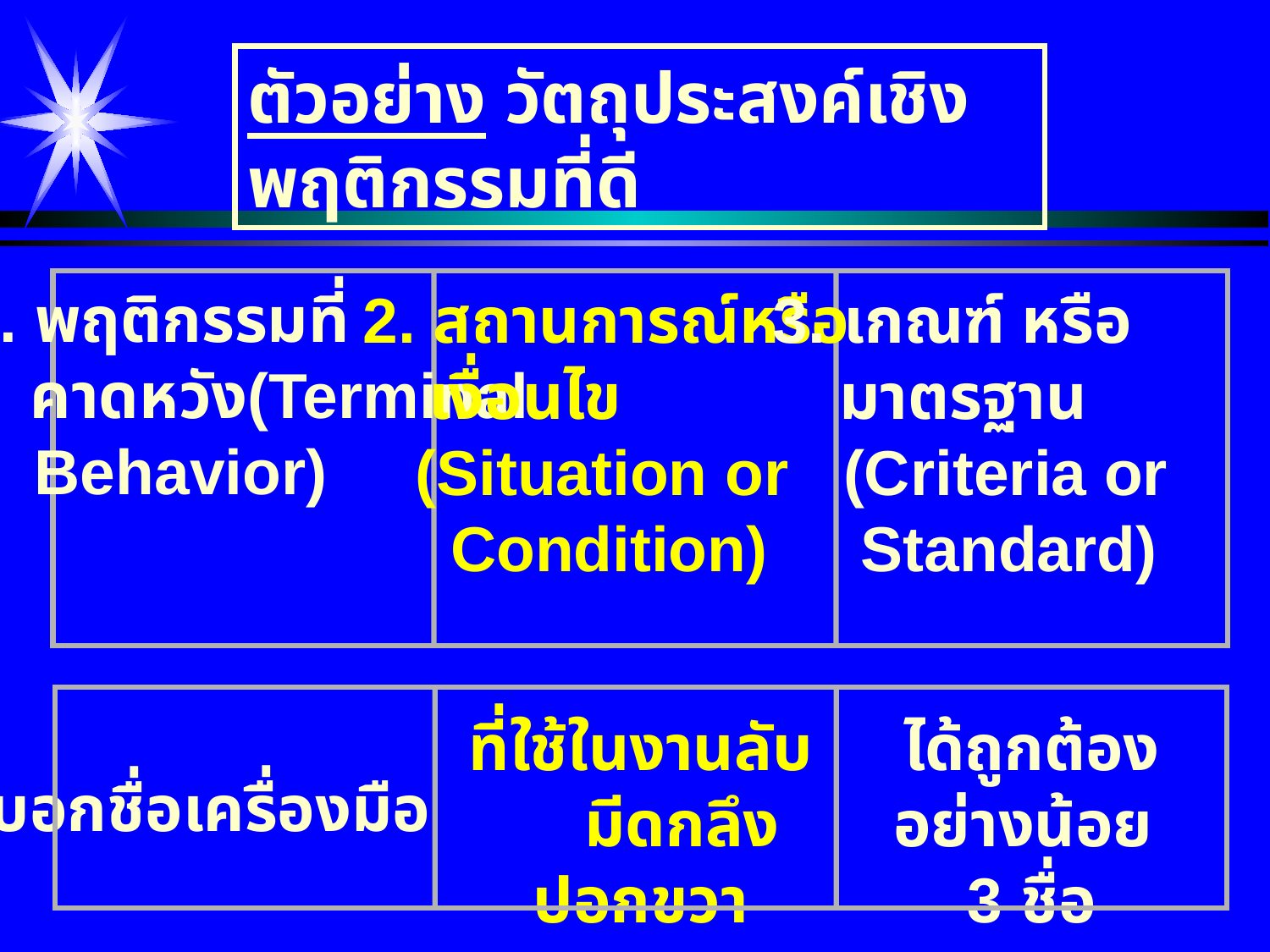

ตัวอย่าง วัตถุประสงค์เชิงพฤติกรรมที่ดี

1. พฤติกรรมที่
    คาดหวัง(Terminal
    Behavior)
2. สถานการณ์หรือ
    เงื่อนไข
   (Situation or
     Condition)
3. เกณฑ์ หรือ
    มาตรฐาน
    (Criteria or
     Standard)

บอกชื่อเครื่องมือ

ที่ใช้ในงานลับ      มีดกลึงปอกขวา
ได้ถูกต้องอย่างน้อย
3 ชื่อ